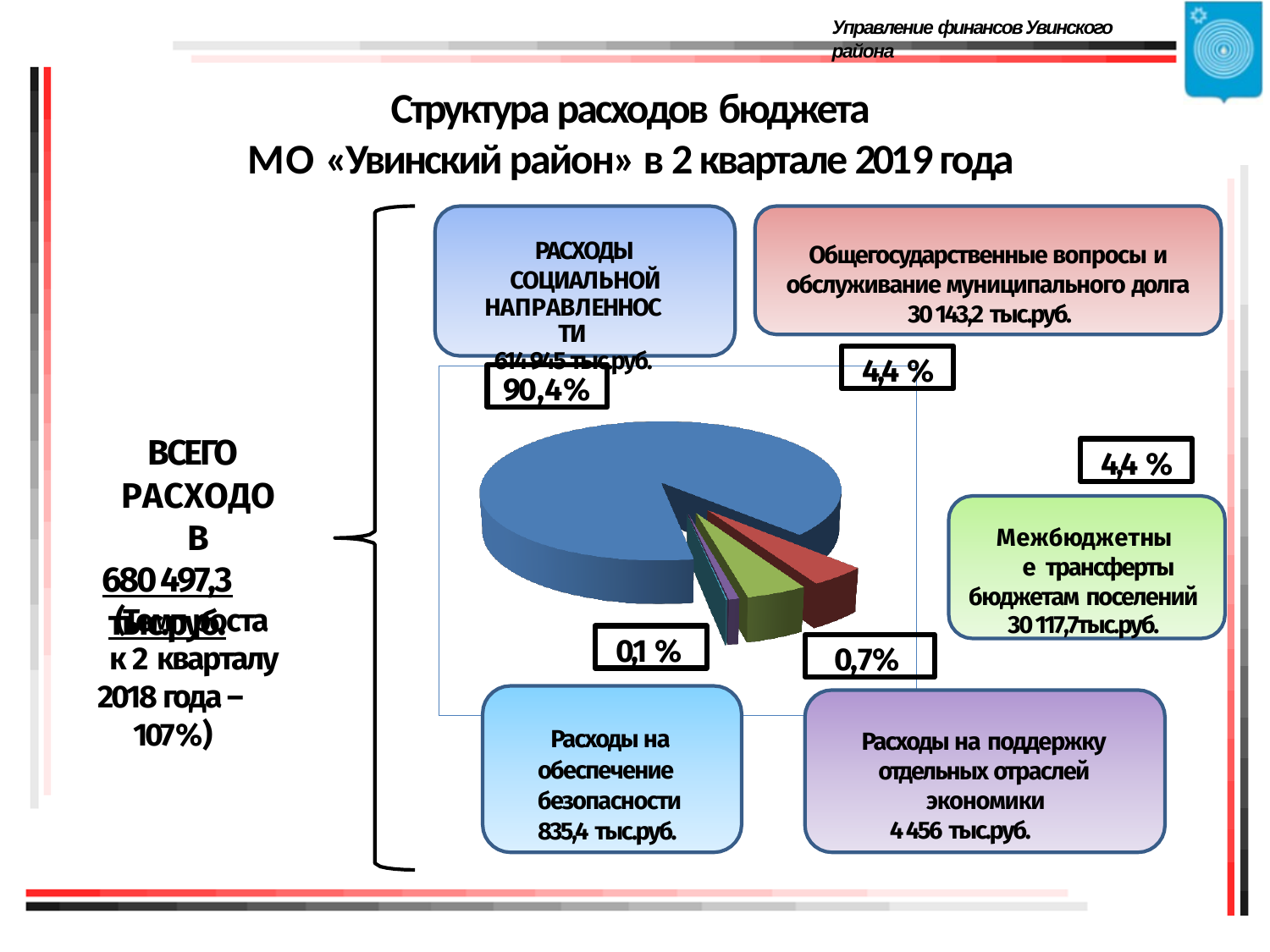

Управление финансов Увинского района

# Структура расходов бюджета
МО «Увинский район» в 2 квартале 2019 года

РАСХОДЫ  СОЦИАЛЬНОЙ
НАПРАВЛЕННОСТИ
614 945 тыс.руб.
Общегосударственные вопросы и
обслуживание муниципального долга
30 143,2 тыс.руб.
4,4 %
90,4%

ВСЕГО  РАСХОДОВ
680 497,3 тыс.руб.
4,4 %

Межбюджетные  трансферты
бюджетам поселений  30 117,7тыс.руб.
(Темп роста  к 2 кварталу
2018 года – 107%)
0,1 %
0,7%

Расходы на  обеспечение  безопасности  835,4 тыс.руб.
Расходы на поддержку  отдельных отраслей  экономики
4 456 тыс.руб.